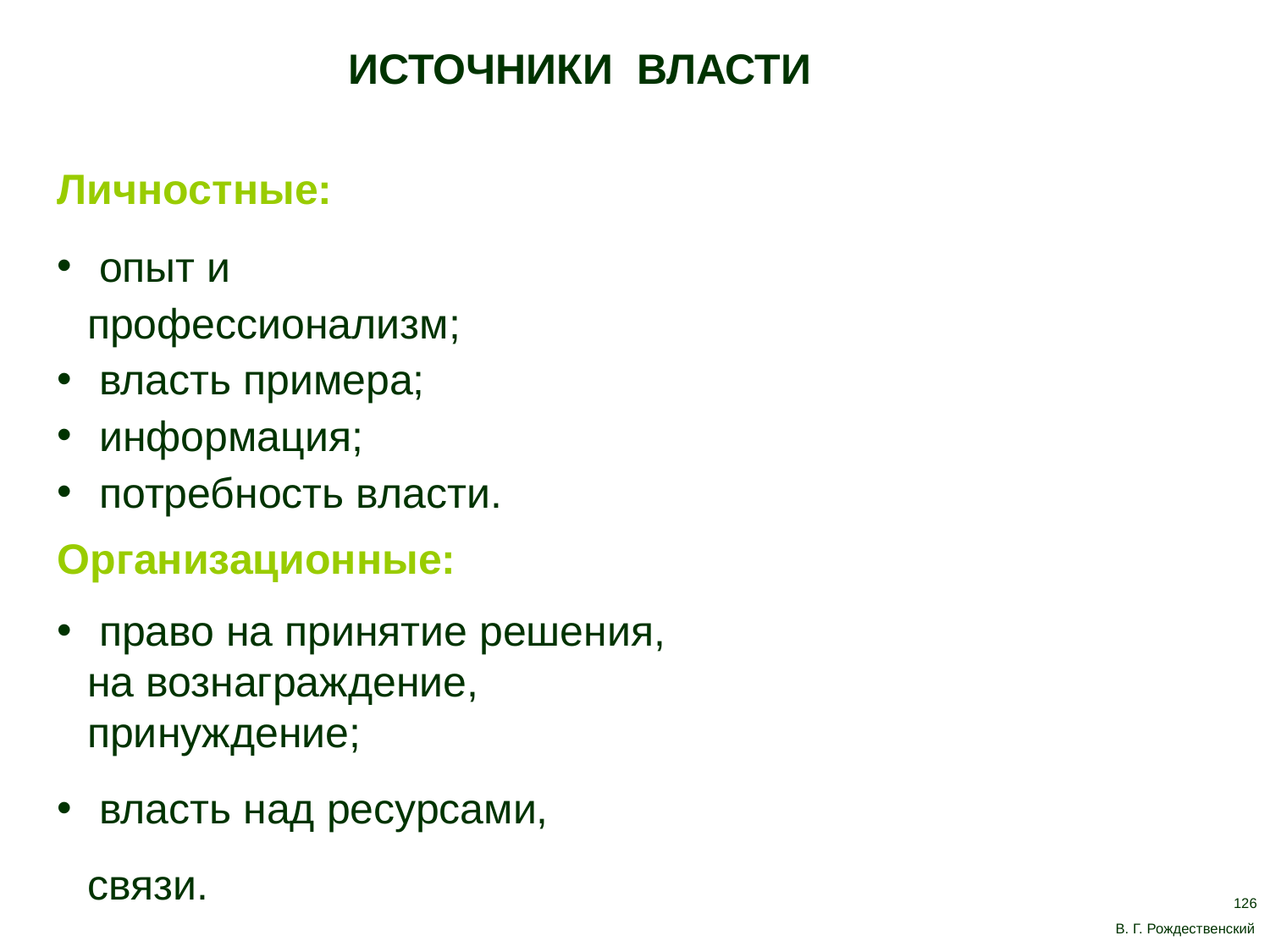

ИСТОЧНИКИ  ВЛАСТИ
Личностные:

 опыт и профессионализм;
 власть примера;
 информация;
 потребность власти.
Организационные:

 право на принятие решения, на вознаграждение, принуждение;
 власть над ресурсами, связи.
126
В. Г. Рождественский